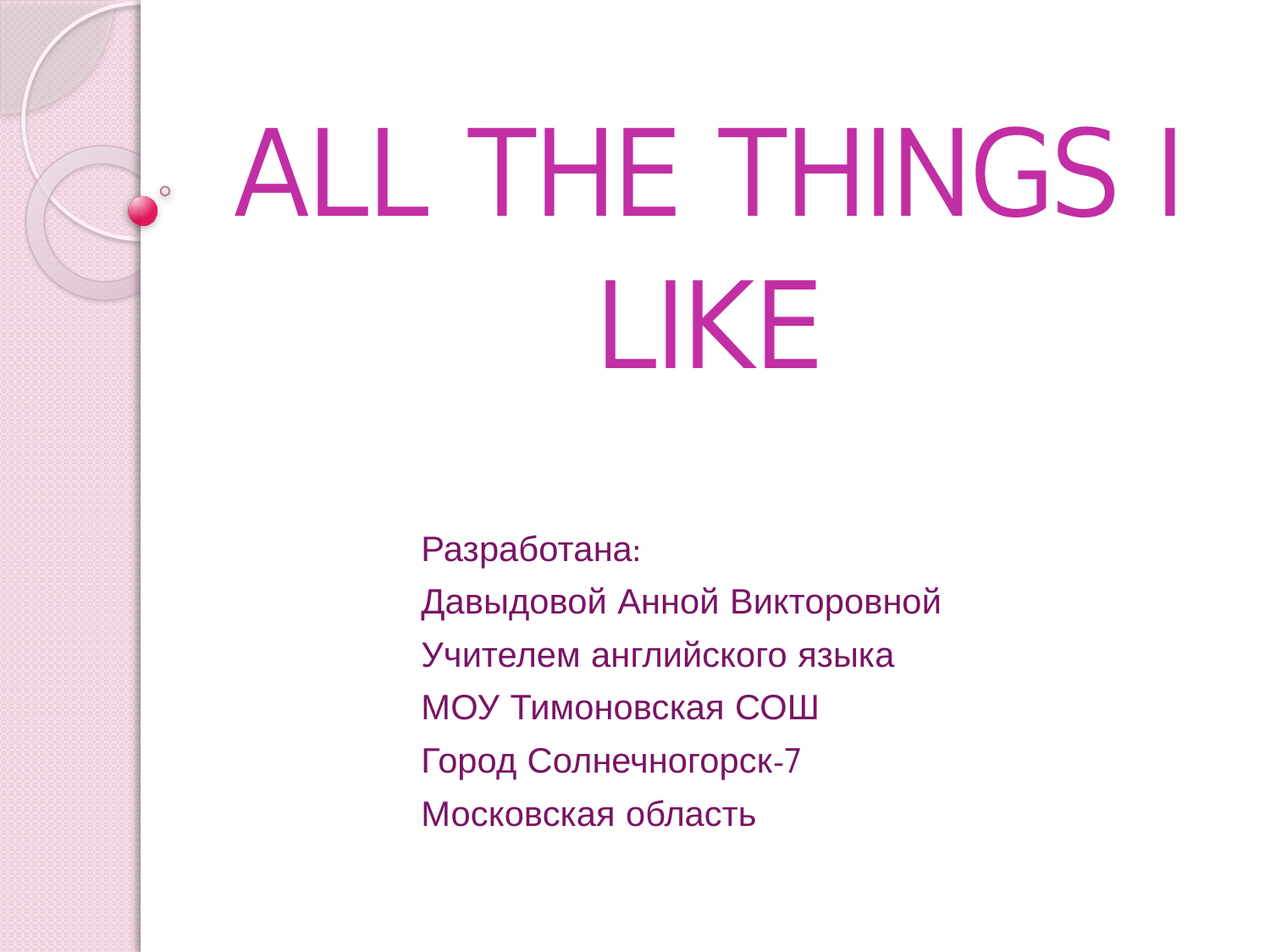

# ALL THE THINGS I LIKE
Разработана:
Давыдовой Анной Викторовной
Учителем английского языка
МОУ Тимоновская СОШ
Город Солнечногорск-7
Московская область